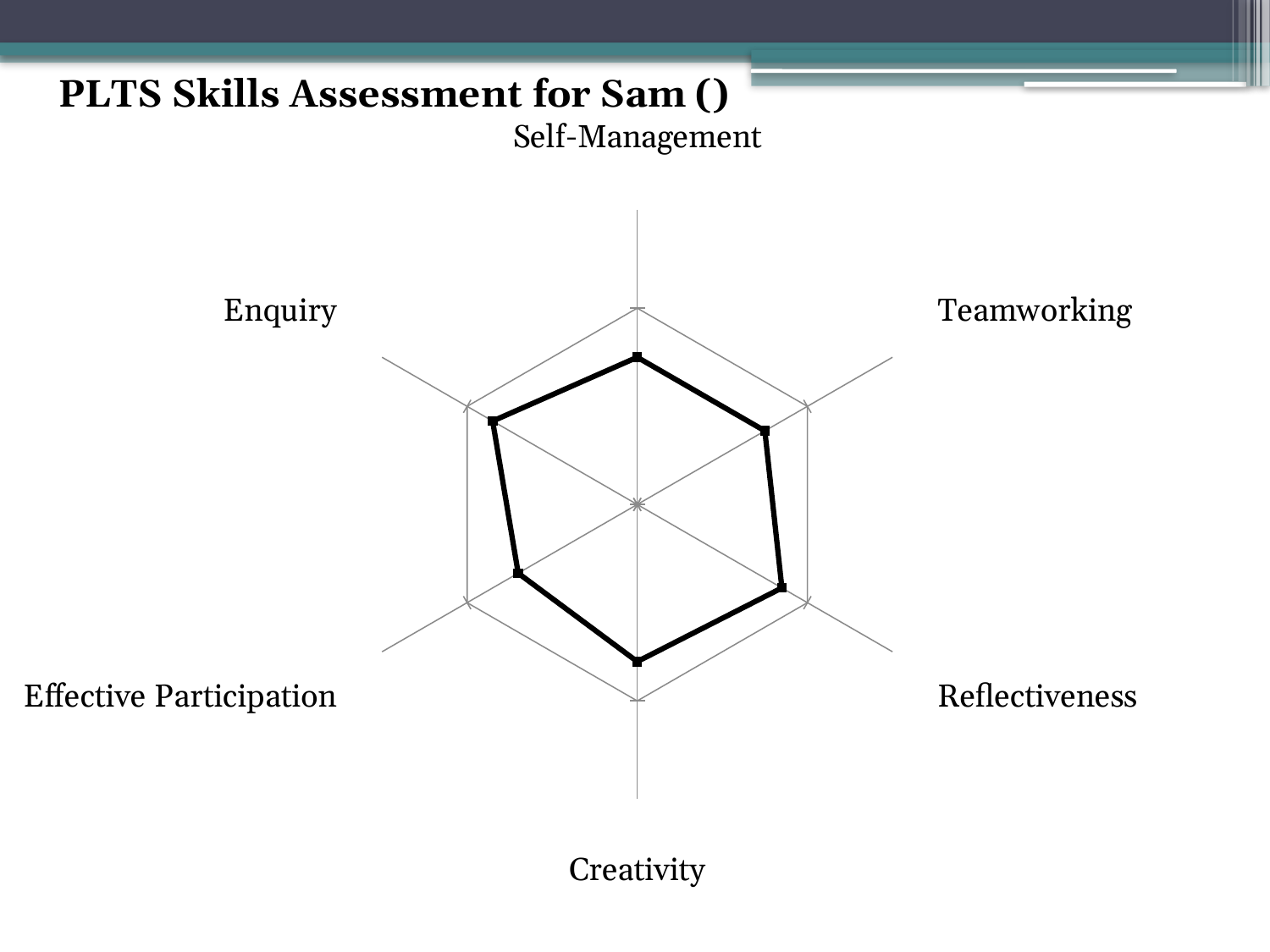

### Chart: PLTS Skills Assessment for Sam ()

| Category | PLTS skills Assessment for sam () |
|---|---|
| Self-Management | 15.0 |
| Teamworking | 15.0 |
| Reflectiveness | 17.0 |
| Creativity | 16.0 |
| Effective Participation | 14.0 |
| Enquiry | 17.0 |
#